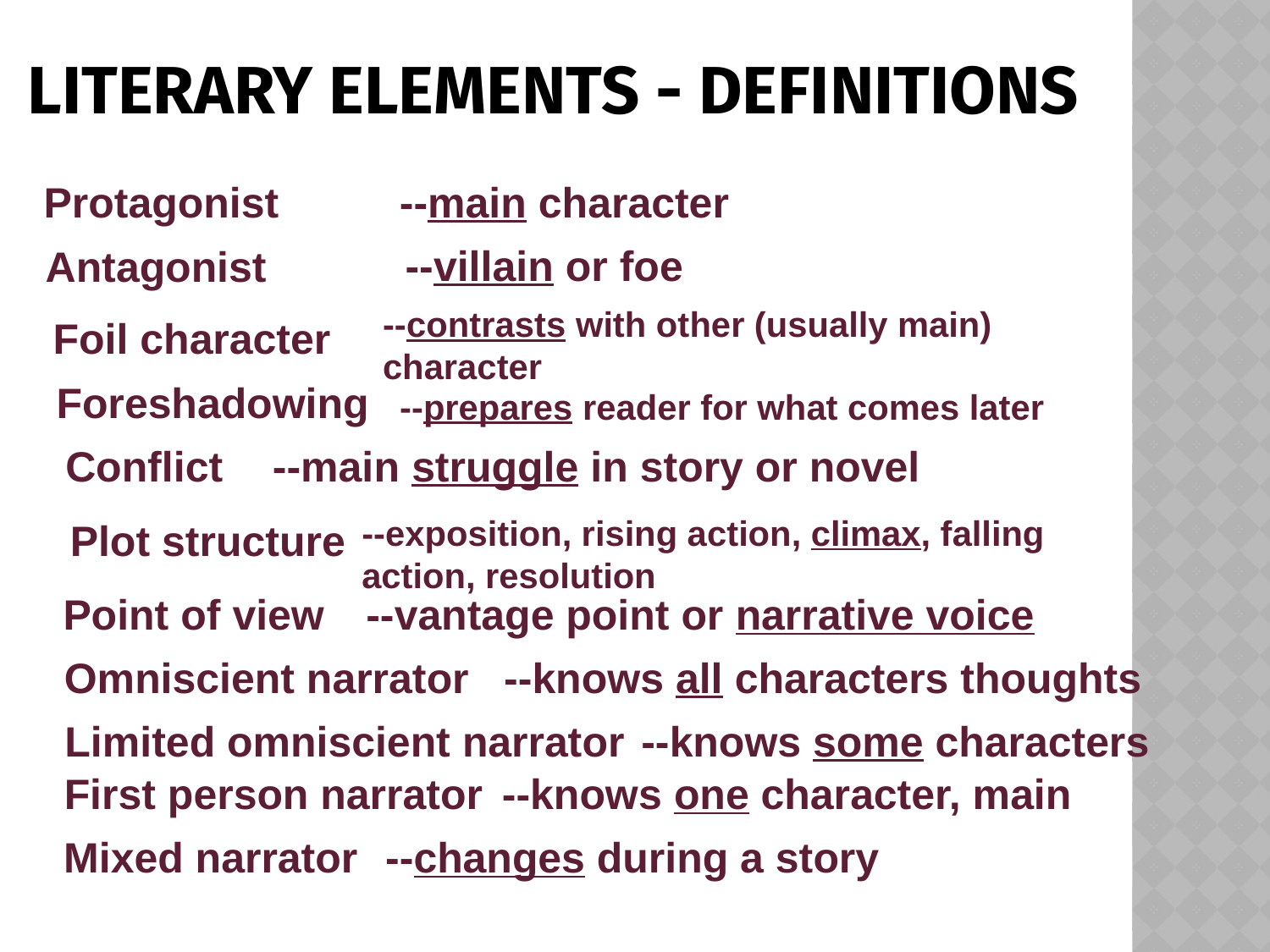

# Literary elements - definitions
--main character
Protagonist
--villain or foe
Antagonist
--contrasts with other (usually main) character
Foil character
Foreshadowing
--prepares reader for what comes later
--main struggle in story or novel
Conflict
--exposition, rising action, climax, falling action, resolution
Plot structure
Point of view
--vantage point or narrative voice
Omniscient narrator
--knows all characters thoughts
Limited omniscient narrator
--knows some characters
First person narrator
--knows one character, main
Mixed narrator
--changes during a story